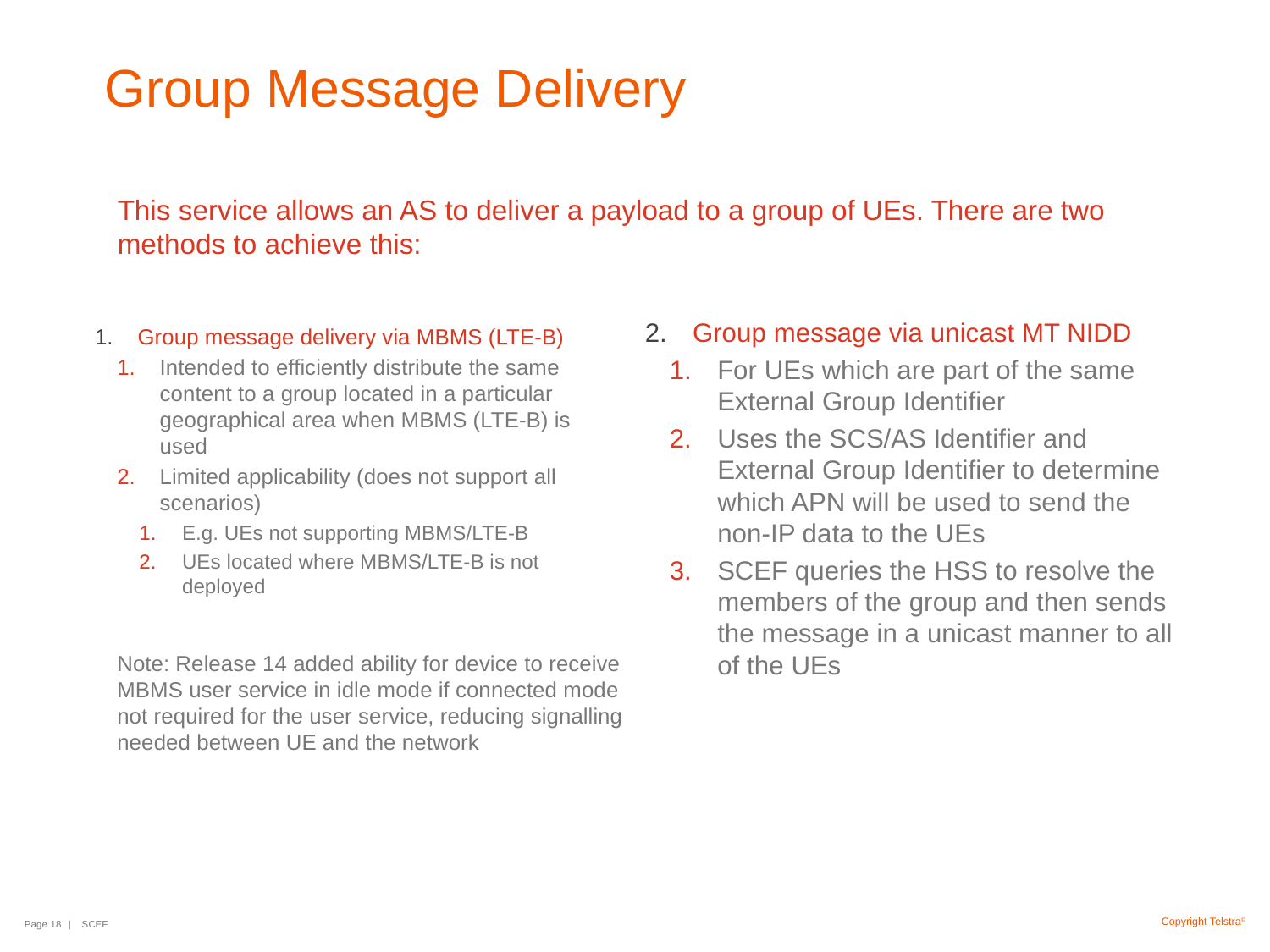

# Group Message Delivery
This service allows an AS to deliver a payload to a group of UEs. There are two methods to achieve this:
Group message via unicast MT NIDD
For UEs which are part of the same External Group Identifier
Uses the SCS/AS Identifier and External Group Identifier to determine which APN will be used to send the non-IP data to the UEs
SCEF queries the HSS to resolve the members of the group and then sends the message in a unicast manner to all of the UEs

Group message delivery via MBMS (LTE-B)
Intended to efficiently distribute the same content to a group located in a particular geographical area when MBMS (LTE-B) is used
Limited applicability (does not support all scenarios)
E.g. UEs not supporting MBMS/LTE-B
UEs located where MBMS/LTE-B is not deployed

Note: Release 14 added ability for device to receive MBMS user service in idle mode if connected mode not required for the user service, reducing signalling needed between UE and the network
Page 18
|    SCEF